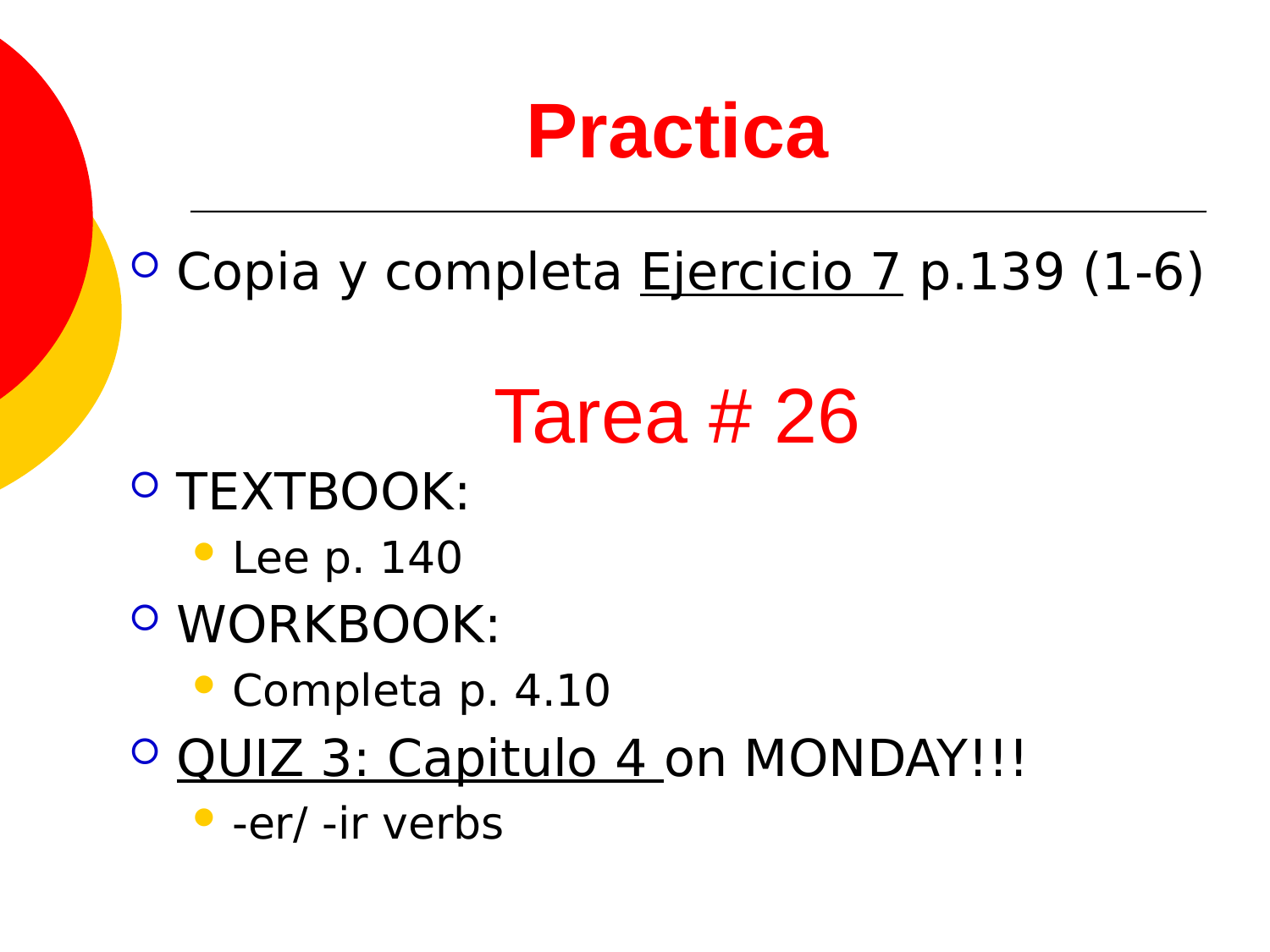

# Practica
Copia y completa Ejercicio 7 p.139 (1-6)
Tarea # 26

TEXTBOOK:
Lee p. 140
WORKBOOK:
Completa p. 4.10
QUIZ 3: Capitulo 4 on MONDAY!!!
-er/ -ir verbs